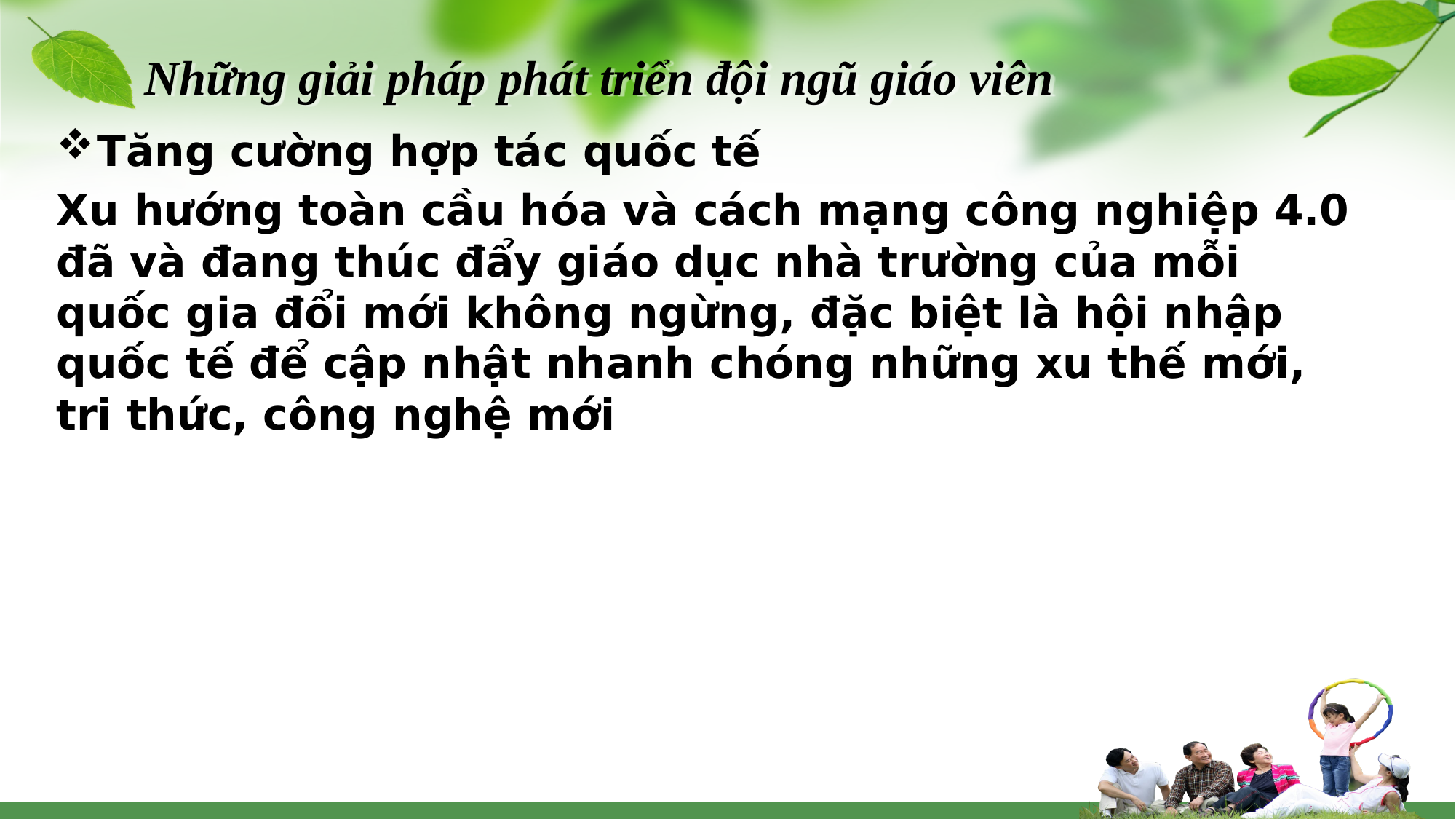

# Những giải pháp phát triển đội ngũ giáo viên
Tăng cường hợp tác quốc tế
Xu hướng toàn cầu hóa và cách mạng công nghiệp 4.0 đã và đang thúc đẩy giáo dục nhà trường của mỗi quốc gia đổi mới không ngừng, đặc biệt là hội nhập quốc tế để cập nhật nhanh chóng những xu thế mới, tri thức, công nghệ mới